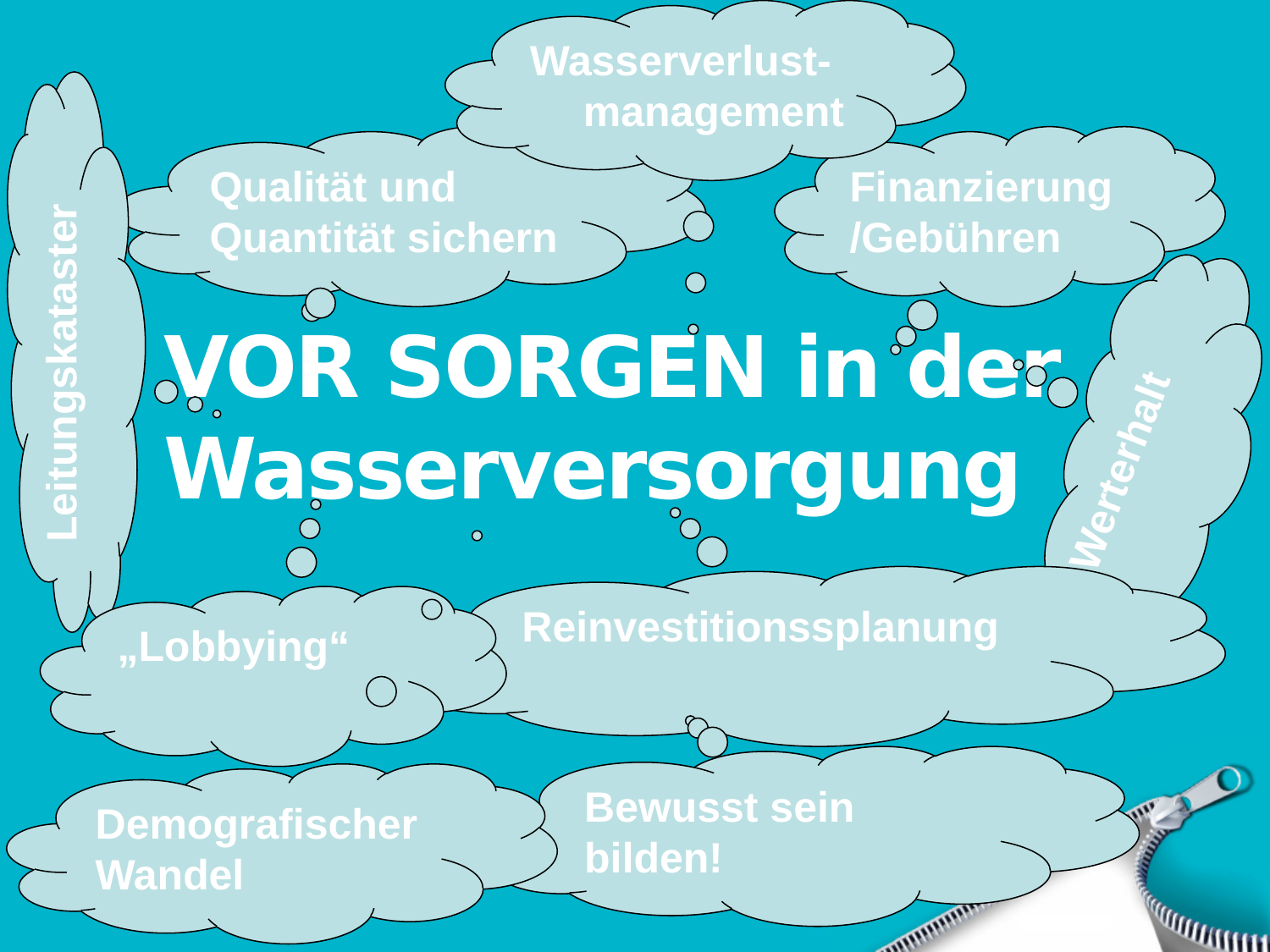

Wasserverlust-
management
Qualität und Quantität sichern
Finanzierung/Gebühren
Leitungskataster
VOR SORGEN in der Wasserversorgung
Werterhalt
Reinvestitionssplanung
„Lobbying“

Bewusst sein bilden!
Demografischer Wandel